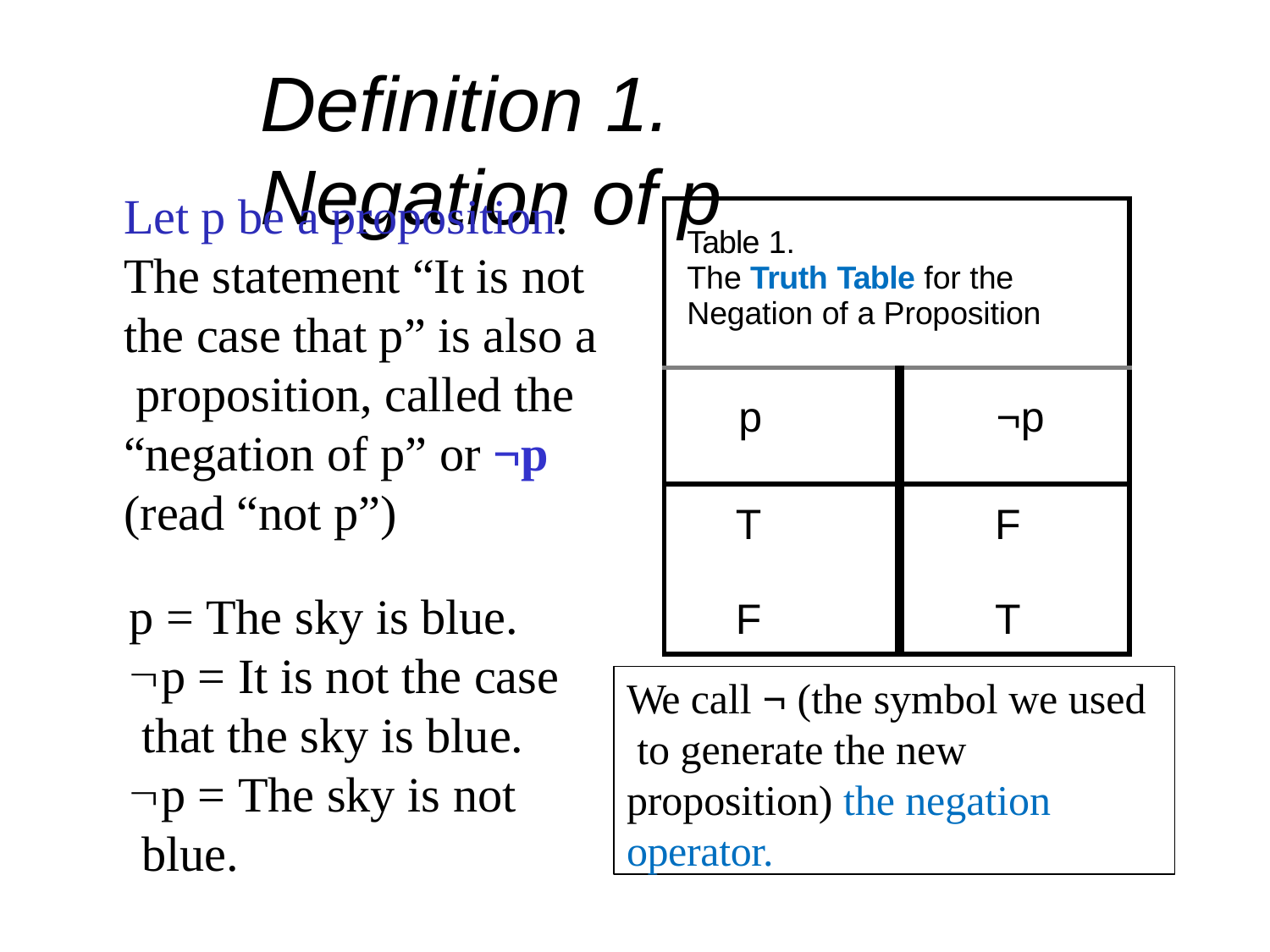

# Definition 1.	Negation of p
Let p be a proposition.  The statement “It is not  the case that p” is also a  proposition, called the  “negation of p” or ¬p  (read “not p”)
| Table 1. The Truth Table for the Negation of a Proposition |  |
| --- | --- |
| p | ¬p |
| T F | F T |
p = The sky is blue.
¬p = It is not the case  that the sky is blue.
¬p = The sky is not  blue.
We call ¬ (the symbol we used  to generate the new  proposition) the negation  operator.